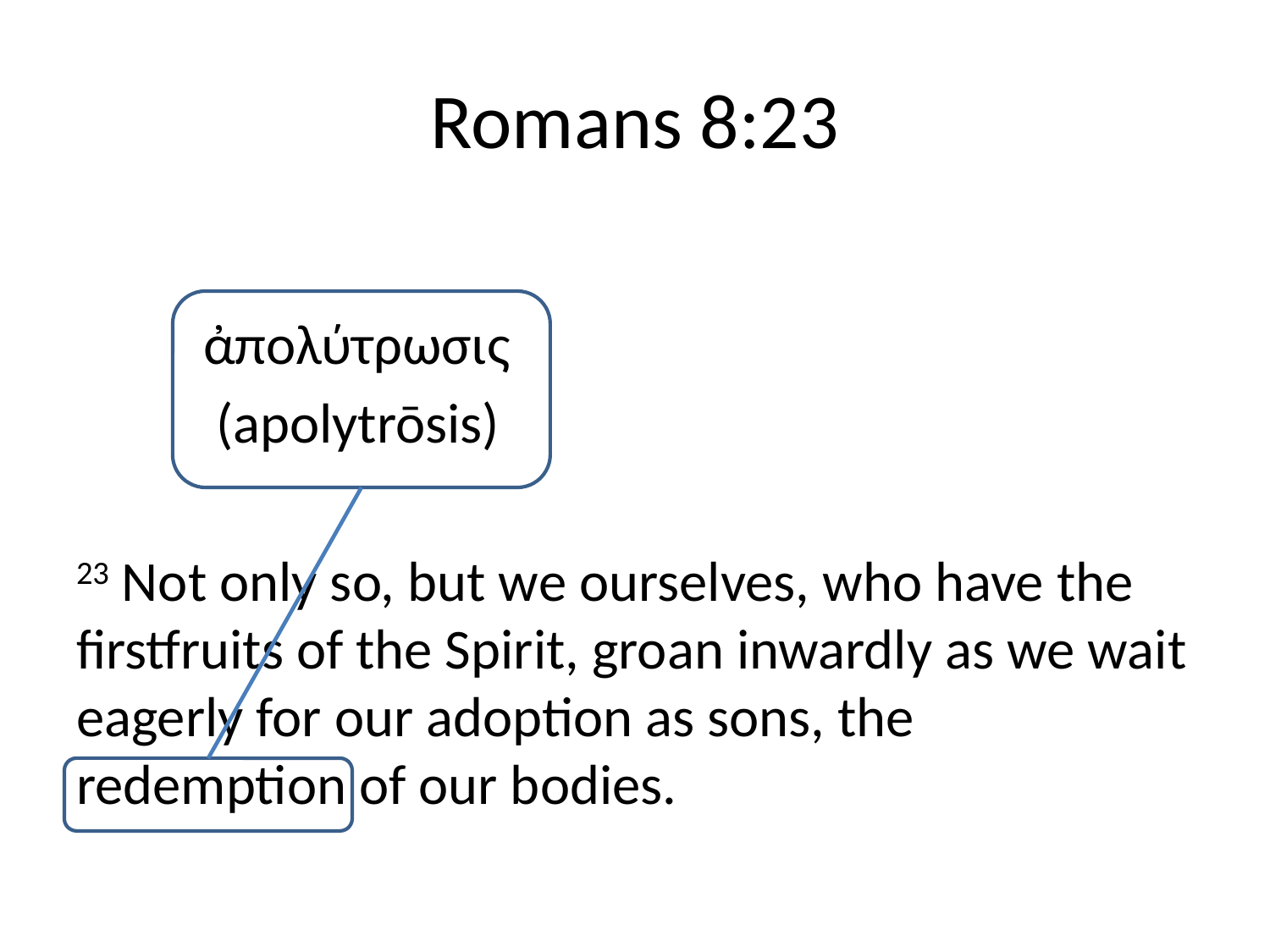

# Romans 8:23

	ἀπολύτρωσις
	 (apolytrōsis)

23 Not only so, but we ourselves, who have the firstfruits of the Spirit, groan inwardly as we wait eagerly for our adoption as sons, the redemption of our bodies.